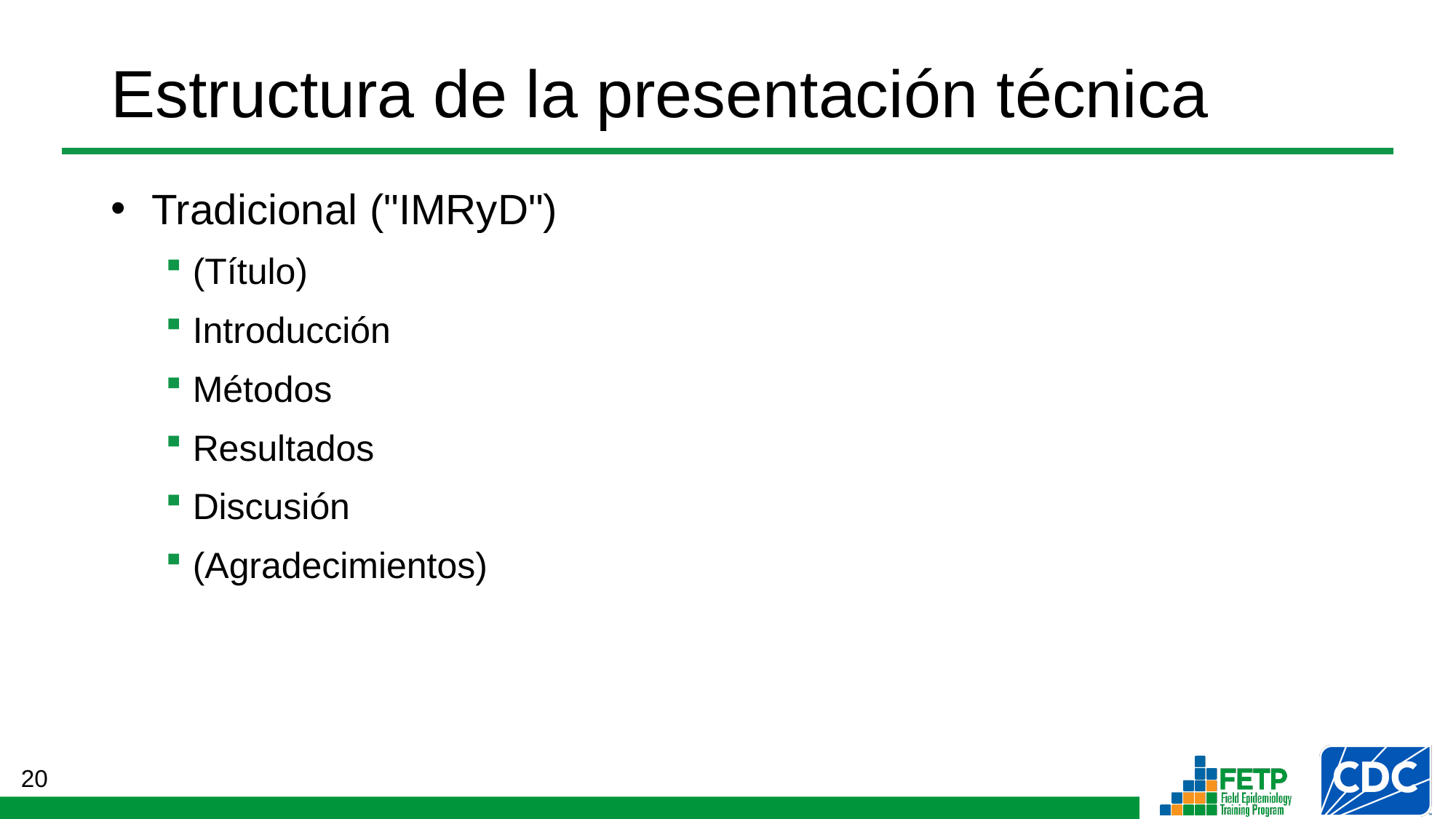

# Estructura de la presentación técnica
Tradicional ("IMRyD")
(Título)
Introducción
Métodos
Resultados
Discusión
(Agradecimientos)